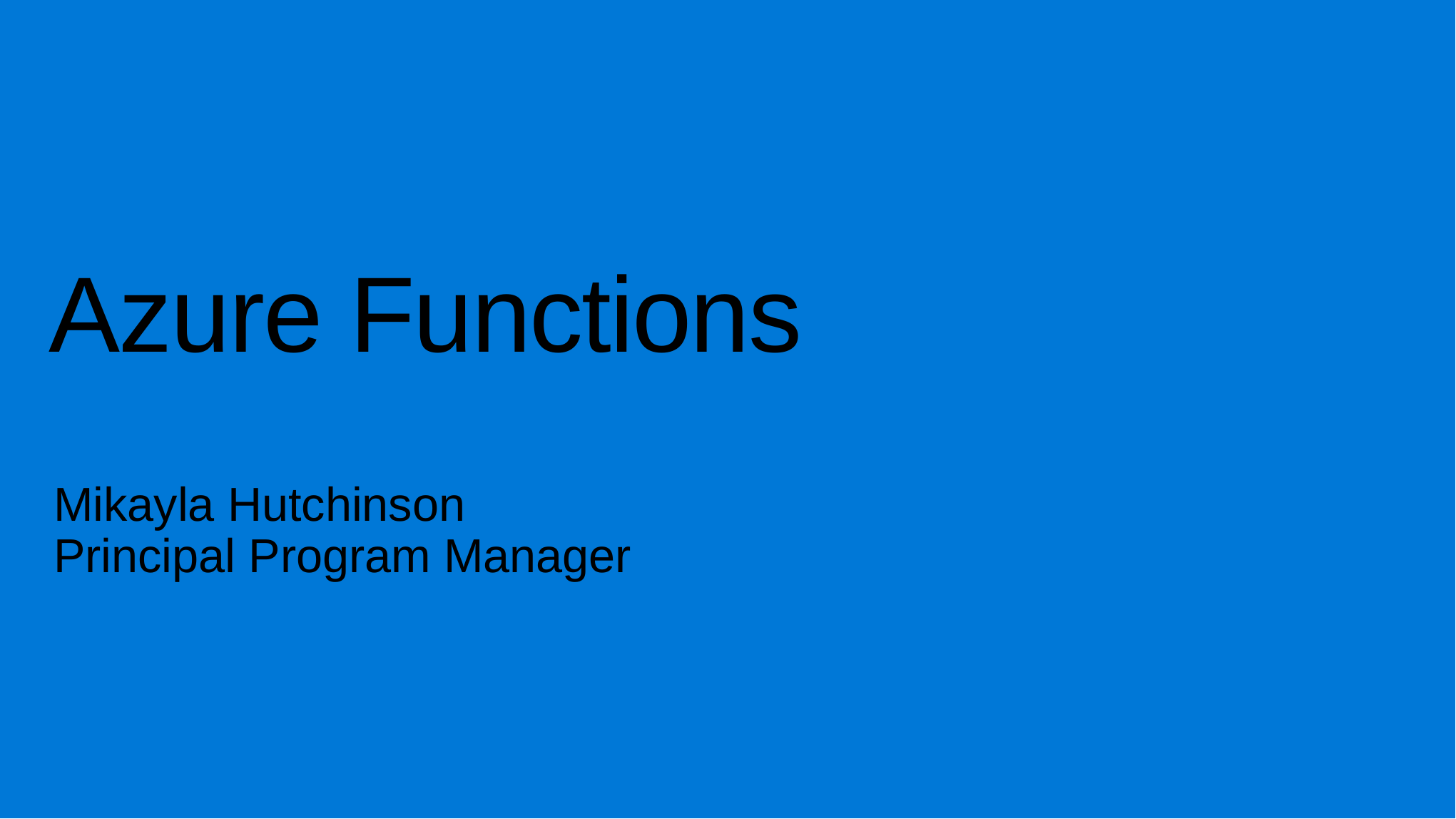

# Azure Functions
Mikayla Hutchinson
Principal Program Manager